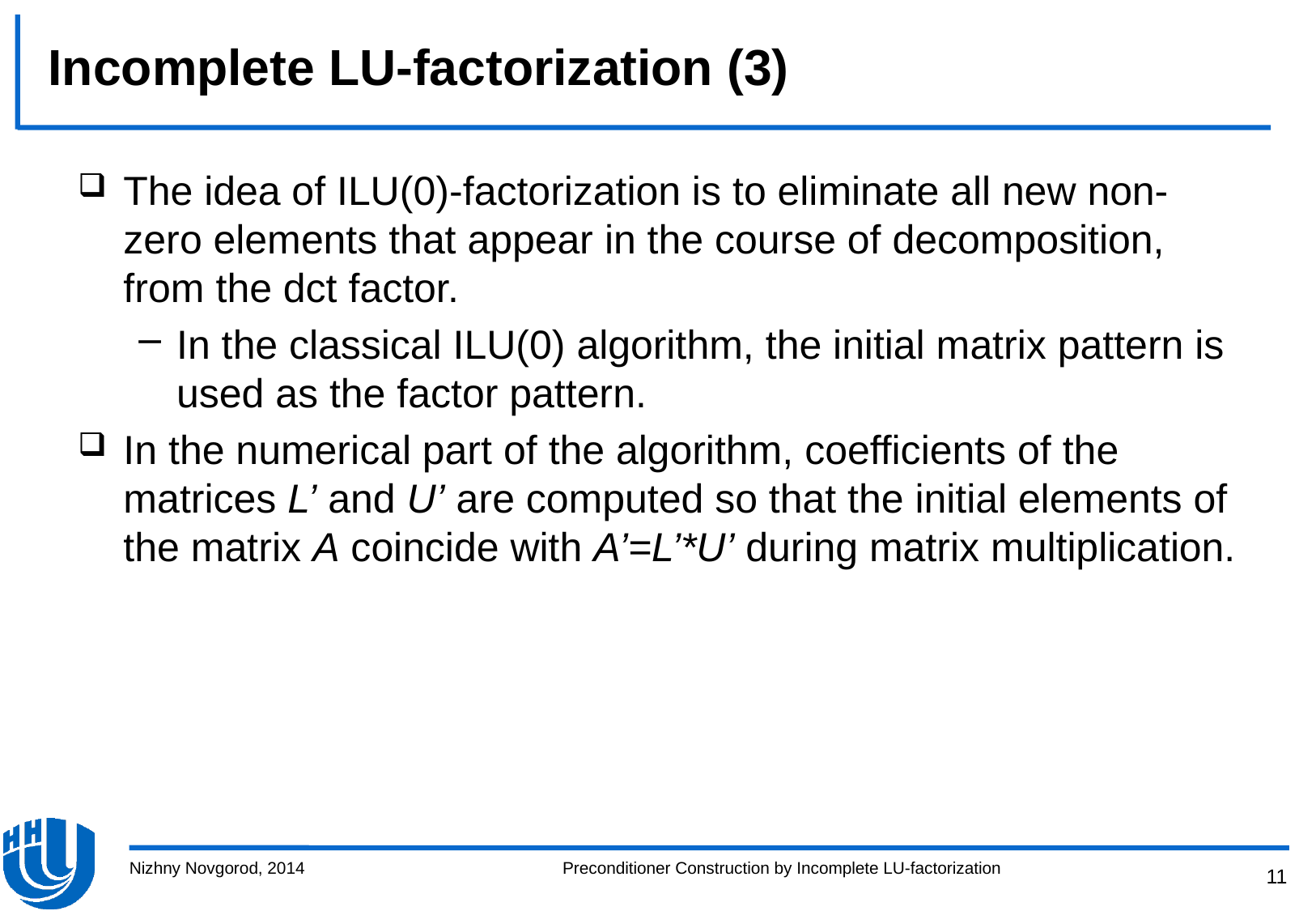

# Incomplete LU-factorization (3)
The idea of ILU(0)-factorization is to eliminate all new non-zero elements that appear in the course of decomposition, from the dct factor.
In the classical ILU(0) algorithm, the initial matrix pattern is used as the factor pattern.
In the numerical part of the algorithm, coefficients of the matrices L’ and U’ are computed so that the initial elements of the matrix A coincide with A’=L’*U’ during matrix multiplication.
Nizhny Novgorod, 2014
Preconditioner Construction by Incomplete LU-factorization